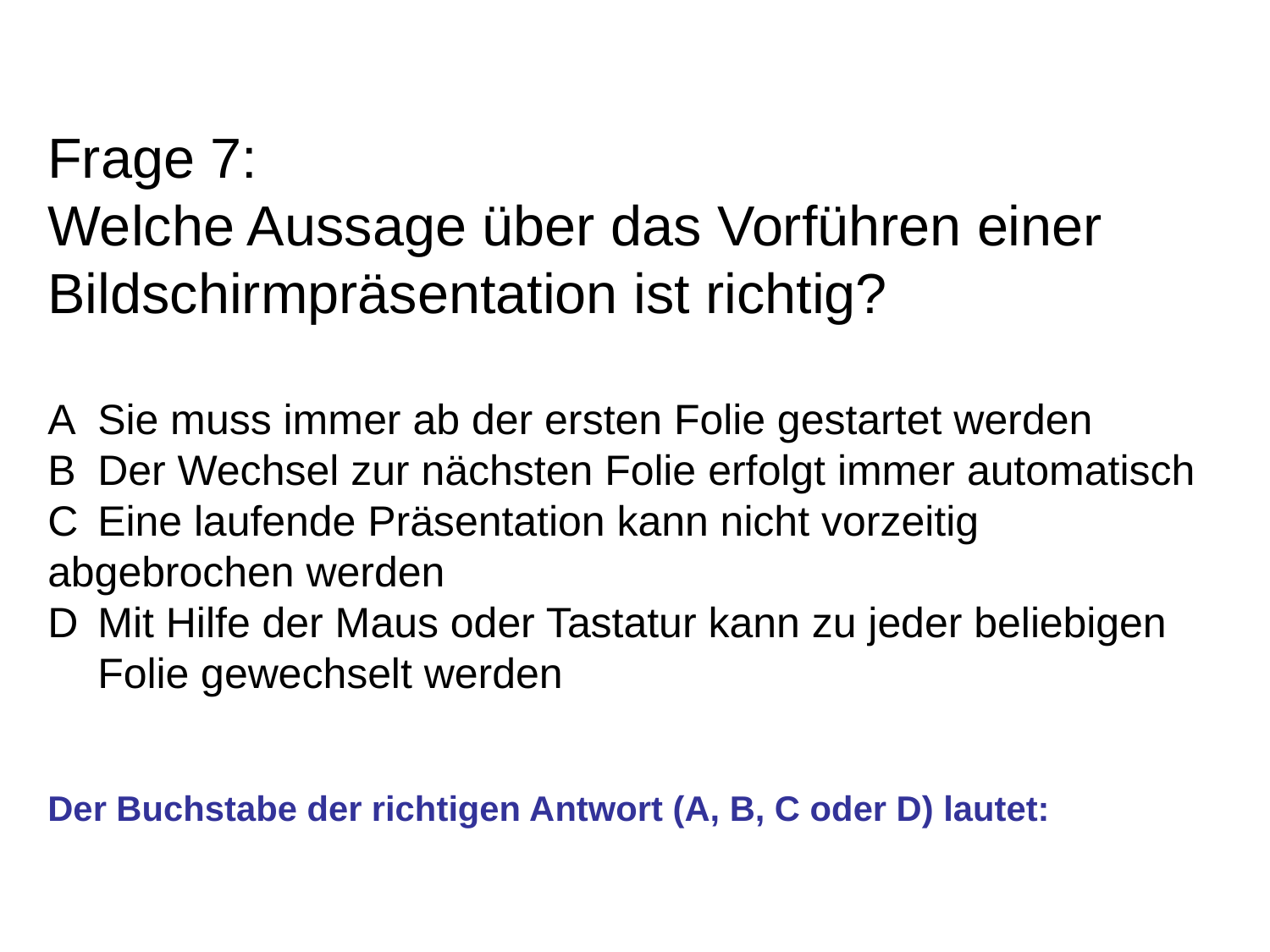

# Frage 7: Welche Aussage über das Vorführen einer Bildschirmpräsentation ist richtig? A	Sie muss immer ab der ersten Folie gestartet werden B	Der Wechsel zur nächsten Folie erfolgt immer automatisch C	Eine laufende Präsentation kann nicht vorzeitig 	abgebrochen werden D	Mit Hilfe der Maus oder Tastatur kann zu jeder beliebigen Folie gewechselt werden Der Buchstabe der richtigen Antwort (A, B, C oder D) lautet: